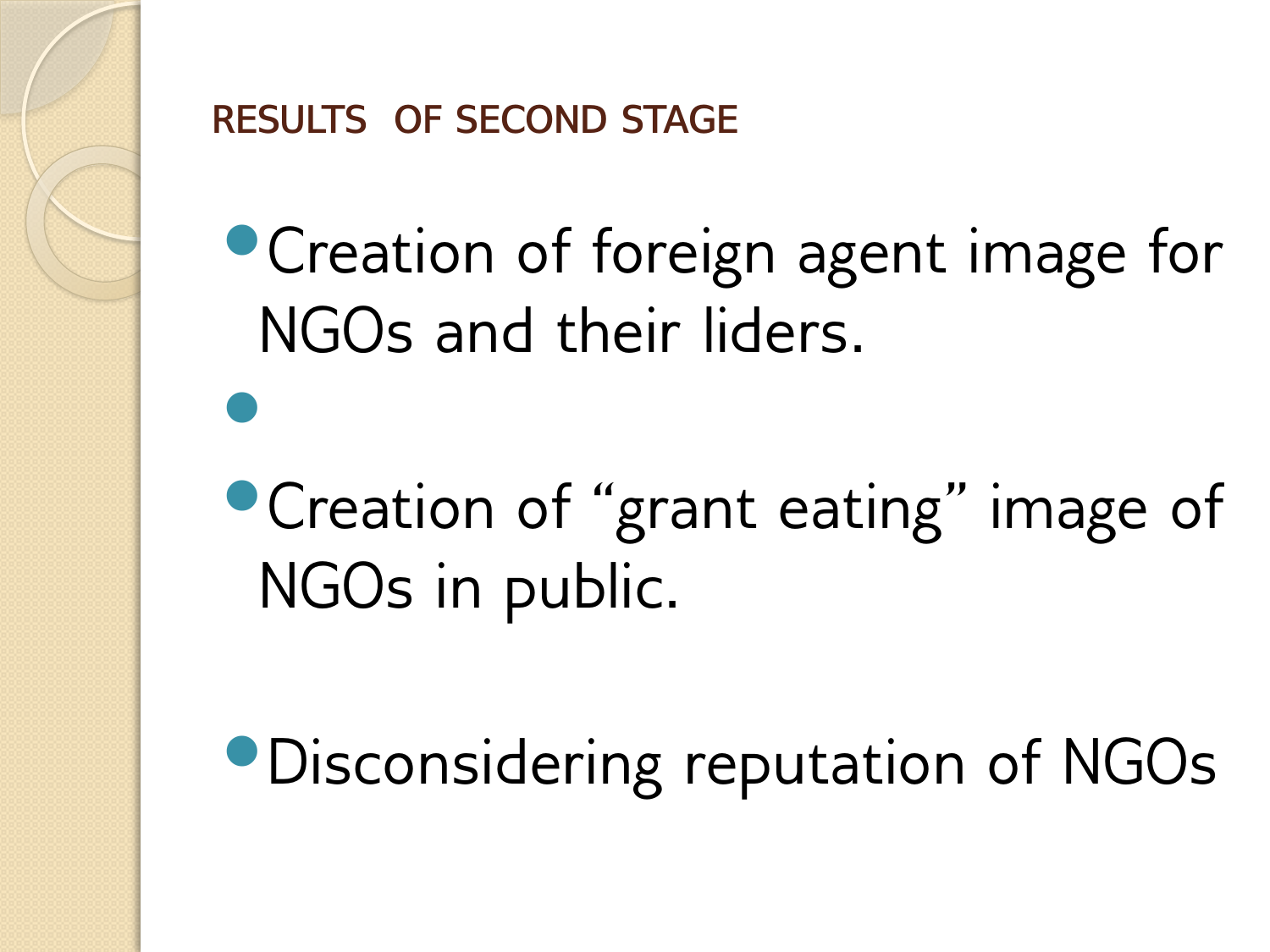

# RESULTS  OF SECOND STAGE
Creation of foreign agent image for NGOs and their liders.

Creation of “grant eating” image of NGOs in public.

Disconsidering reputation of NGOs